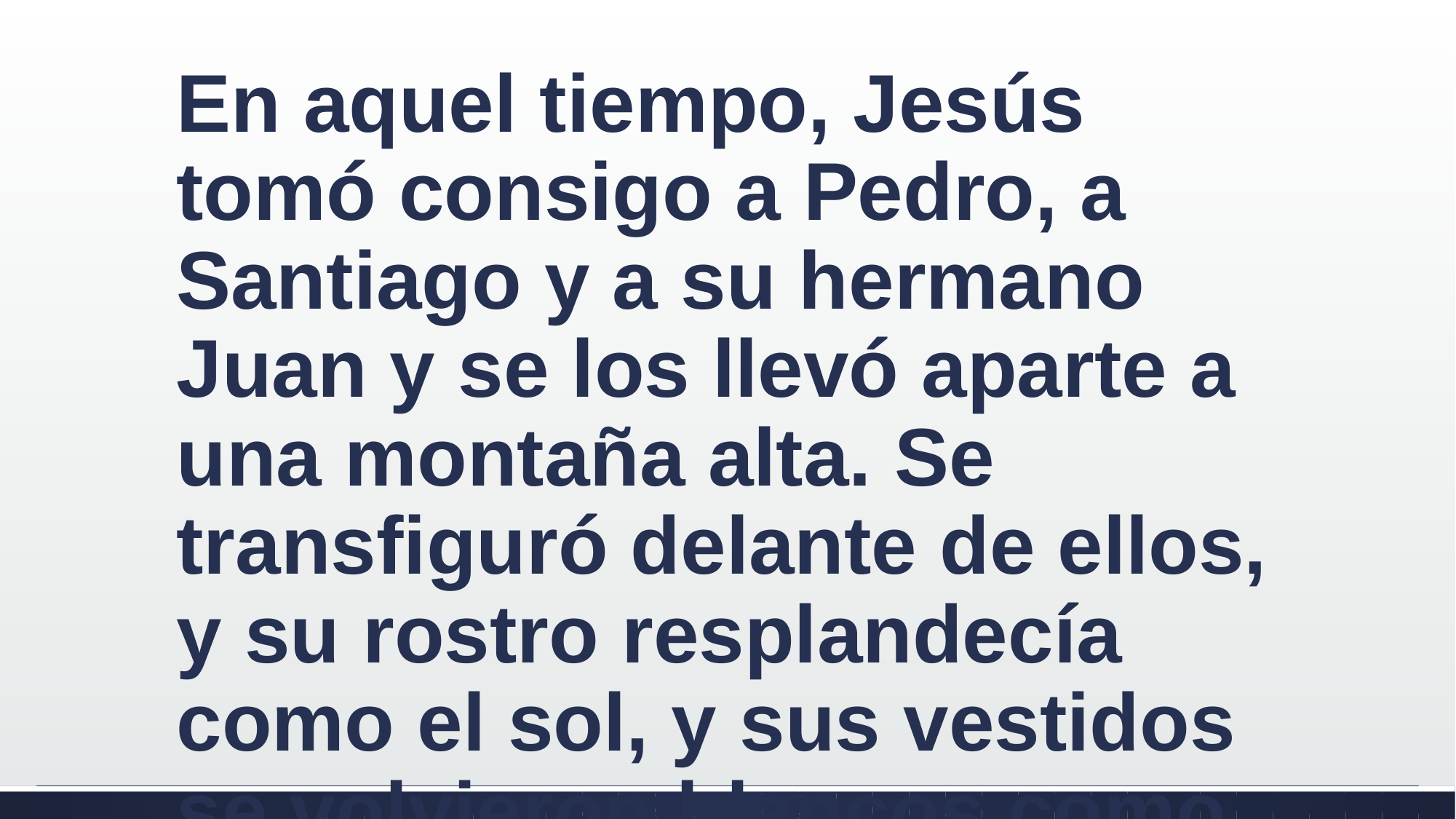

#
En aquel tiempo, Jesús tomó consigo a Pedro, a Santiago y a su hermano Juan y se los llevó aparte a una montaña alta. Se transfiguró delante de ellos, y su rostro resplandecía como el sol, y sus vestidos se volvieron blancos como la luz.